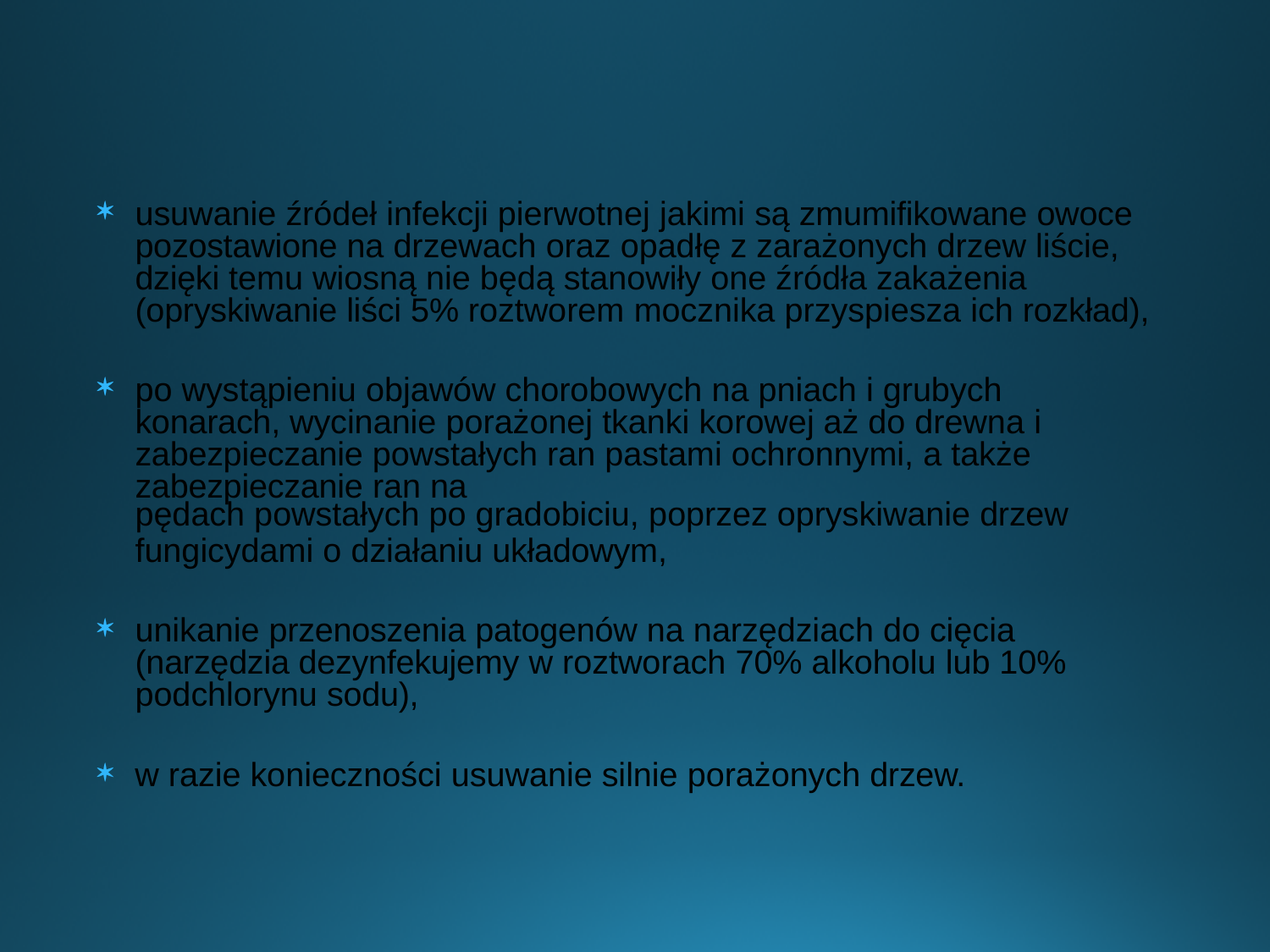

usuwanie źródeł infekcji pierwotnej jakimi są zmumifikowane owoce pozostawione na drzewach oraz opadłę z zarażonych drzew liście, dzięki temu wiosną nie będą stanowiły one źródła zakażenia (opryskiwanie liści 5% roztworem mocznika przyspiesza ich rozkład),

po wystąpieniu objawów chorobowych na pniach i grubych konarach, wycinanie porażonej tkanki korowej aż do drewna i zabezpieczanie powstałych ran pastami ochronnymi, a także zabezpieczanie ran na
pędach powstałych po gradobiciu, poprzez opryskiwanie drzew
fungicydami o działaniu układowym,

unikanie przenoszenia patogenów na narzędziach do cięcia (narzędzia dezynfekujemy w roztworach 70% alkoholu lub 10% podchlorynu sodu),
w razie konieczności usuwanie silnie porażonych drzew.